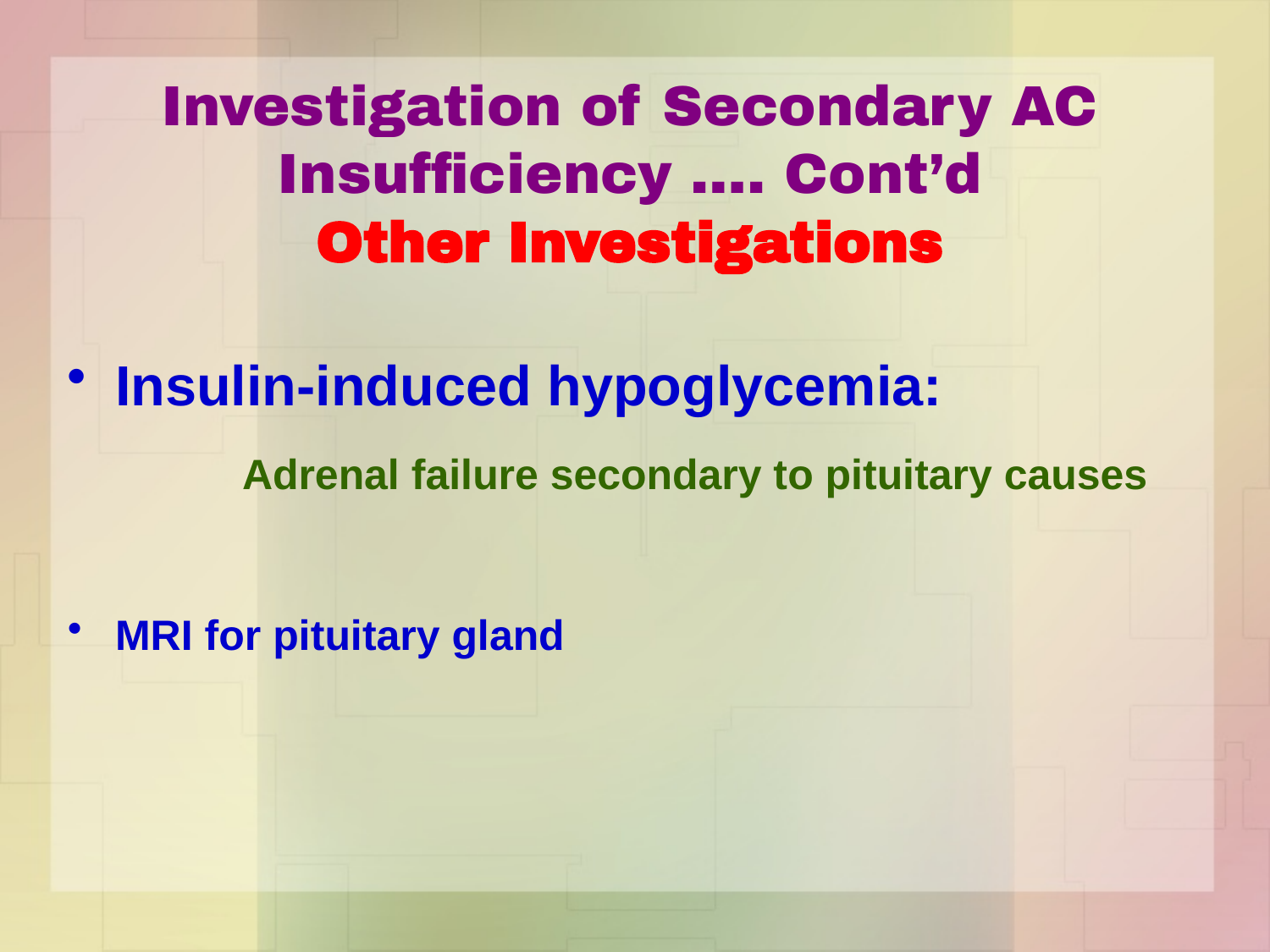

# Investigation of Secondary AC Insufficiency …. Cont’d Other Investigations
Insulin-induced hypoglycemia:
		Adrenal failure secondary to pituitary causes

MRI for pituitary gland